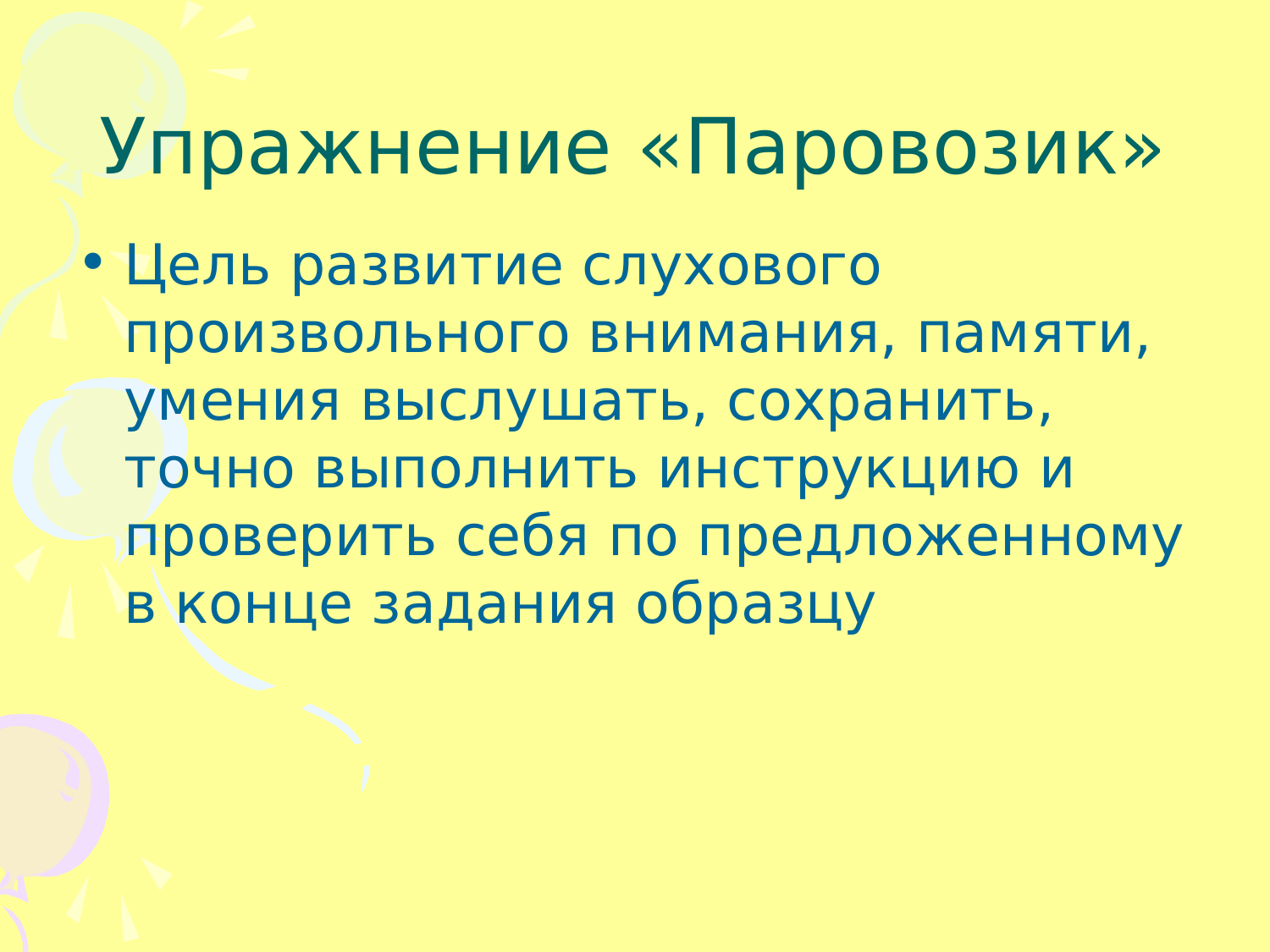

# Упражнение «Паровозик»
Цель развитие слухового произвольного внимания, памяти, умения выслушать, сохранить, точно выполнить инструкцию и проверить себя по предложенному в конце задания образцу